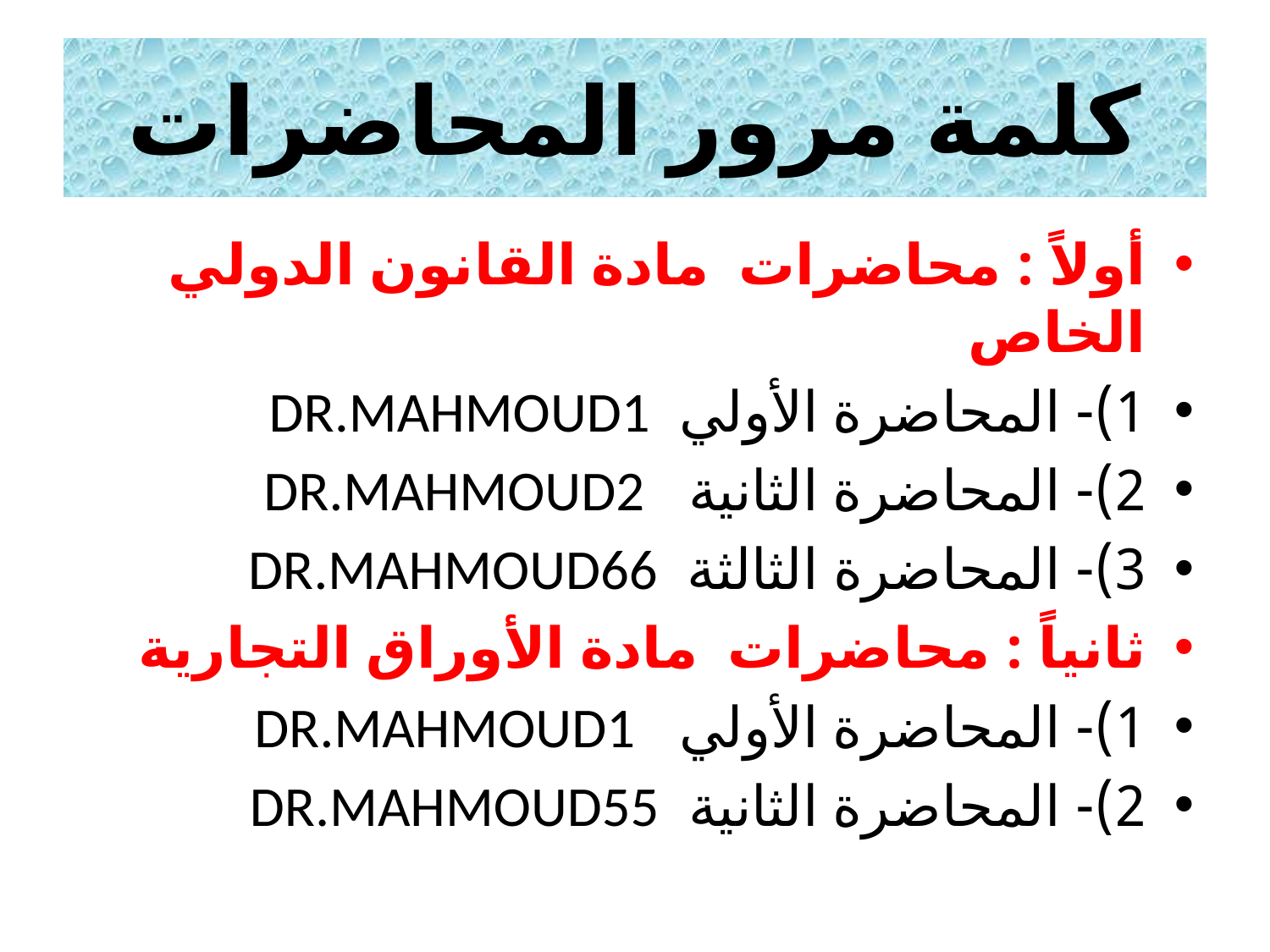

# كلمة مرور المحاضرات
أولاً : محاضرات  مادة القانون الدولي الخاص
1)- المحاضرة الأولي  DR.MAHMOUD1
2)- المحاضرة الثانية   DR.MAHMOUD2
3)- المحاضرة الثالثة  DR.MAHMOUD66
ثانياً : محاضرات  مادة الأوراق التجارية
1)- المحاضرة الأولي   DR.MAHMOUD1
2)- المحاضرة الثانية  DR.MAHMOUD55